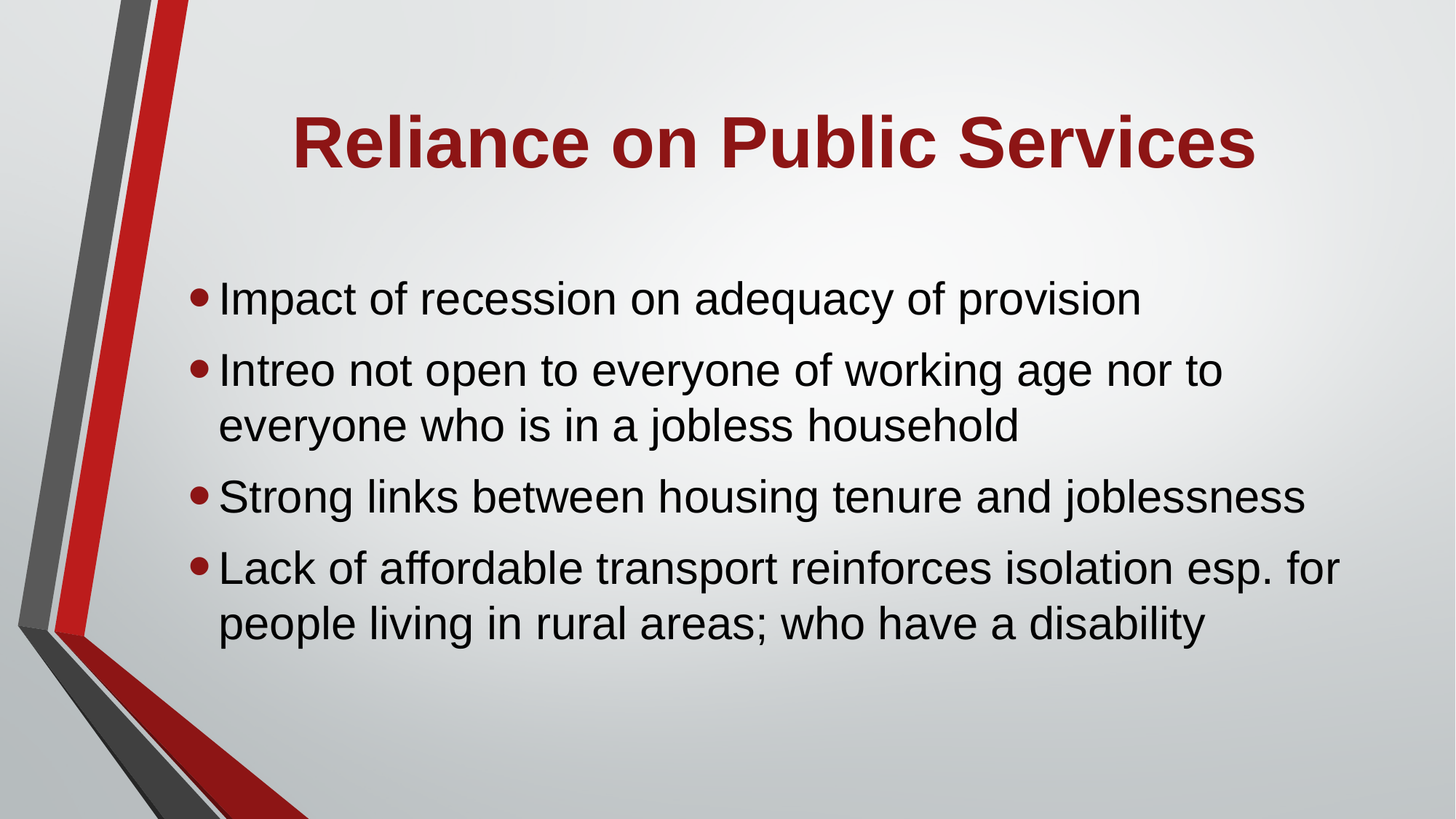

# Reliance on Public Services
Impact of recession on adequacy of provision
Intreo not open to everyone of working age nor to everyone who is in a jobless household
Strong links between housing tenure and joblessness
Lack of affordable transport reinforces isolation esp. for people living in rural areas; who have a disability